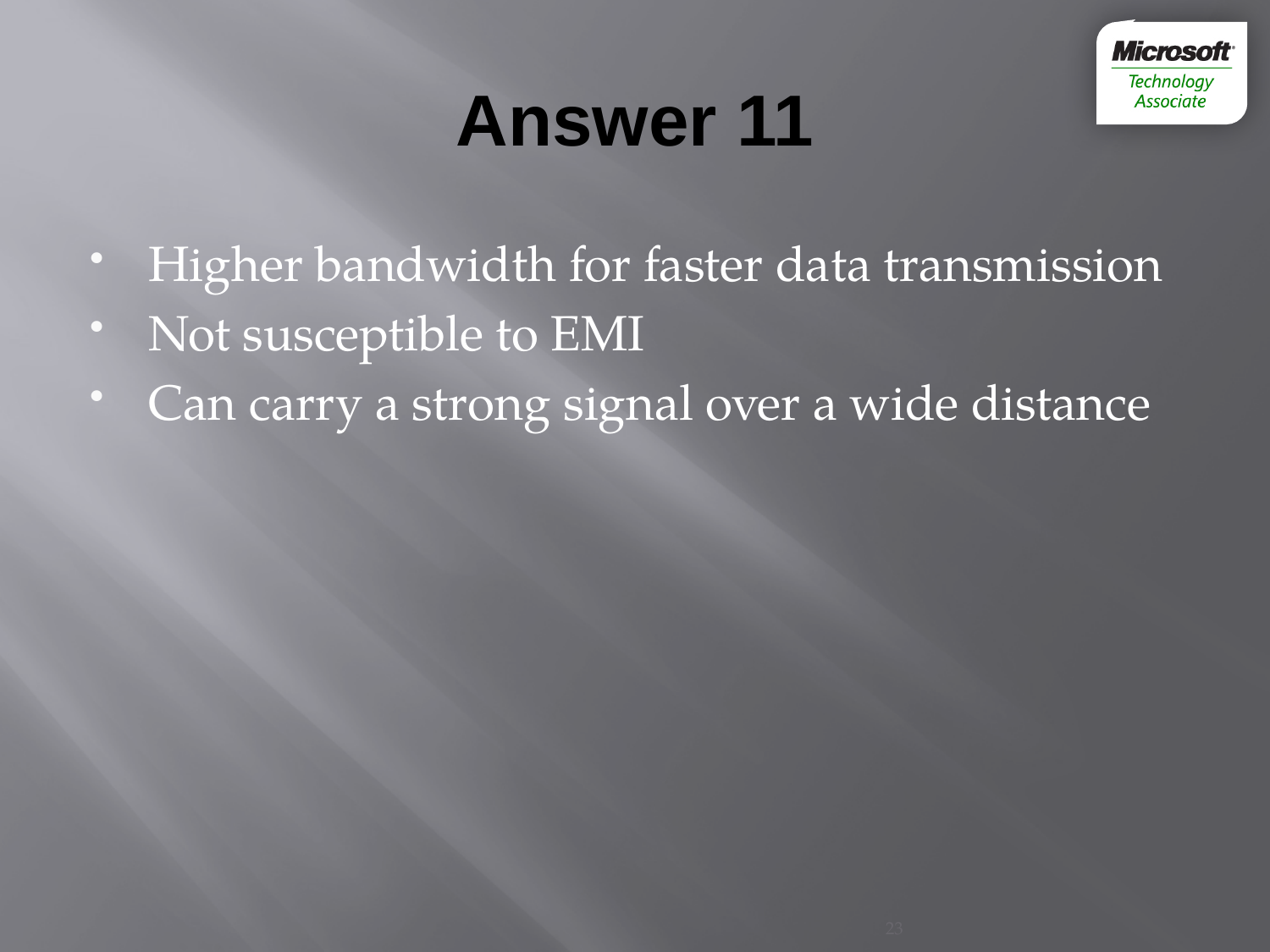

# Answer 11
Higher bandwidth for faster data transmission
Not susceptible to EMI
Can carry a strong signal over a wide distance
23